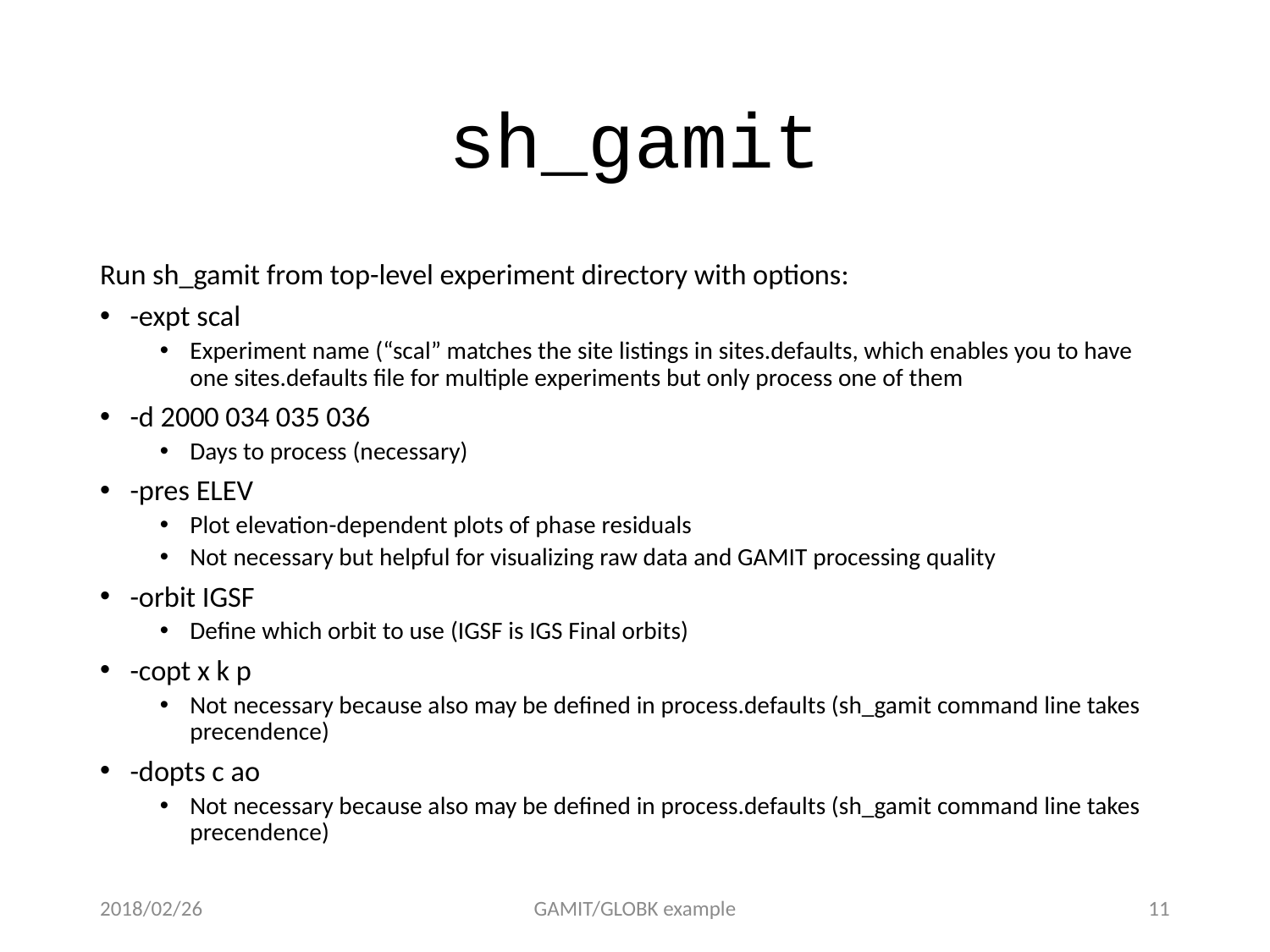

# sh_gamit
Run sh_gamit from top-level experiment directory with options:
-expt scal
Experiment name (“scal” matches the site listings in sites.defaults, which enables you to have one sites.defaults file for multiple experiments but only process one of them
-d 2000 034 035 036
Days to process (necessary)
-pres ELEV
Plot elevation-dependent plots of phase residuals
Not necessary but helpful for visualizing raw data and GAMIT processing quality
-orbit IGSF
Define which orbit to use (IGSF is IGS Final orbits)
-copt x k p
Not necessary because also may be defined in process.defaults (sh_gamit command line takes precendence)
-dopts c ao
Not necessary because also may be defined in process.defaults (sh_gamit command line takes precendence)
2018/02/26
GAMIT/GLOBK example
11